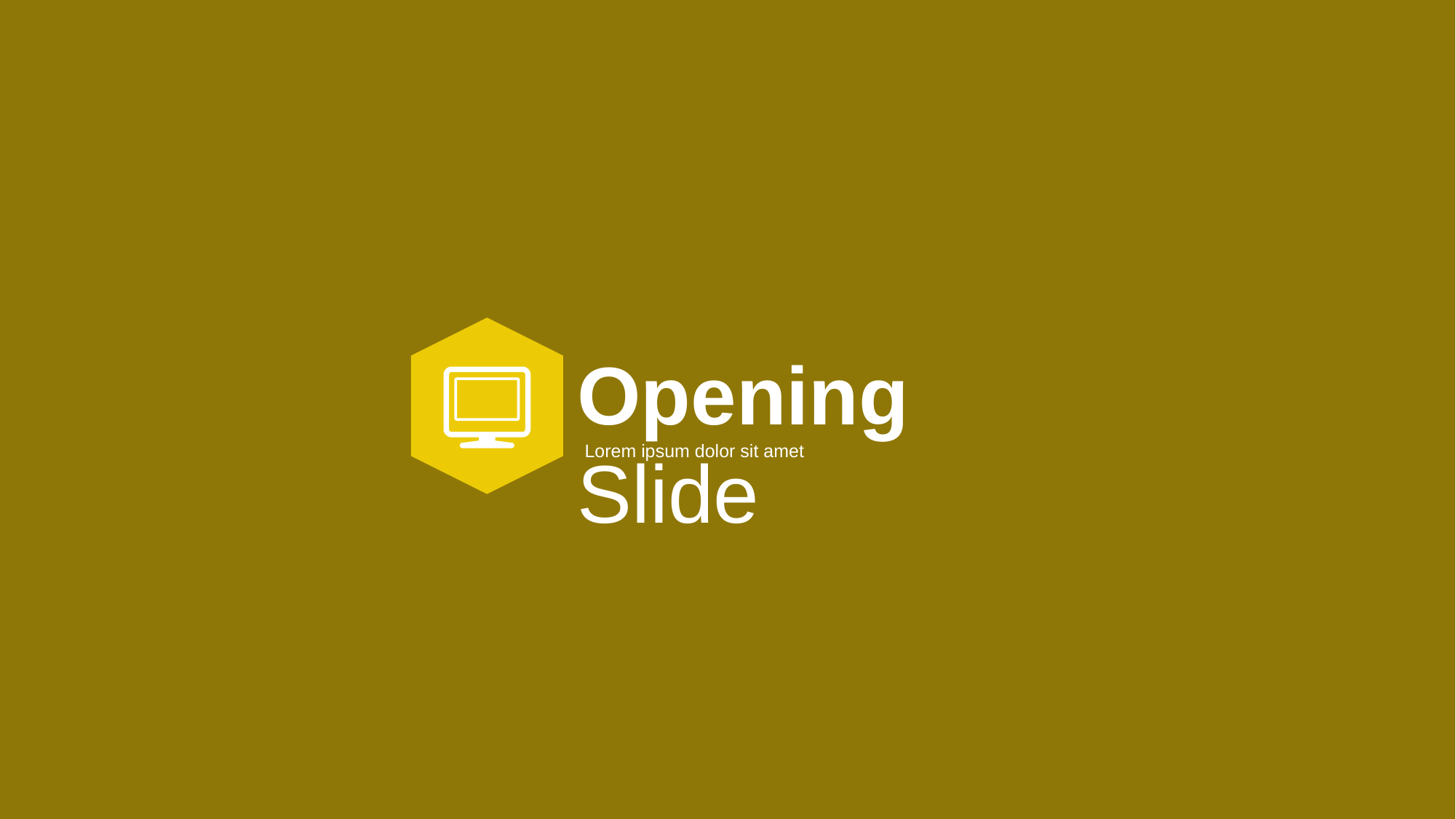

Opening Slide
Lorem ipsum dolor sit amet